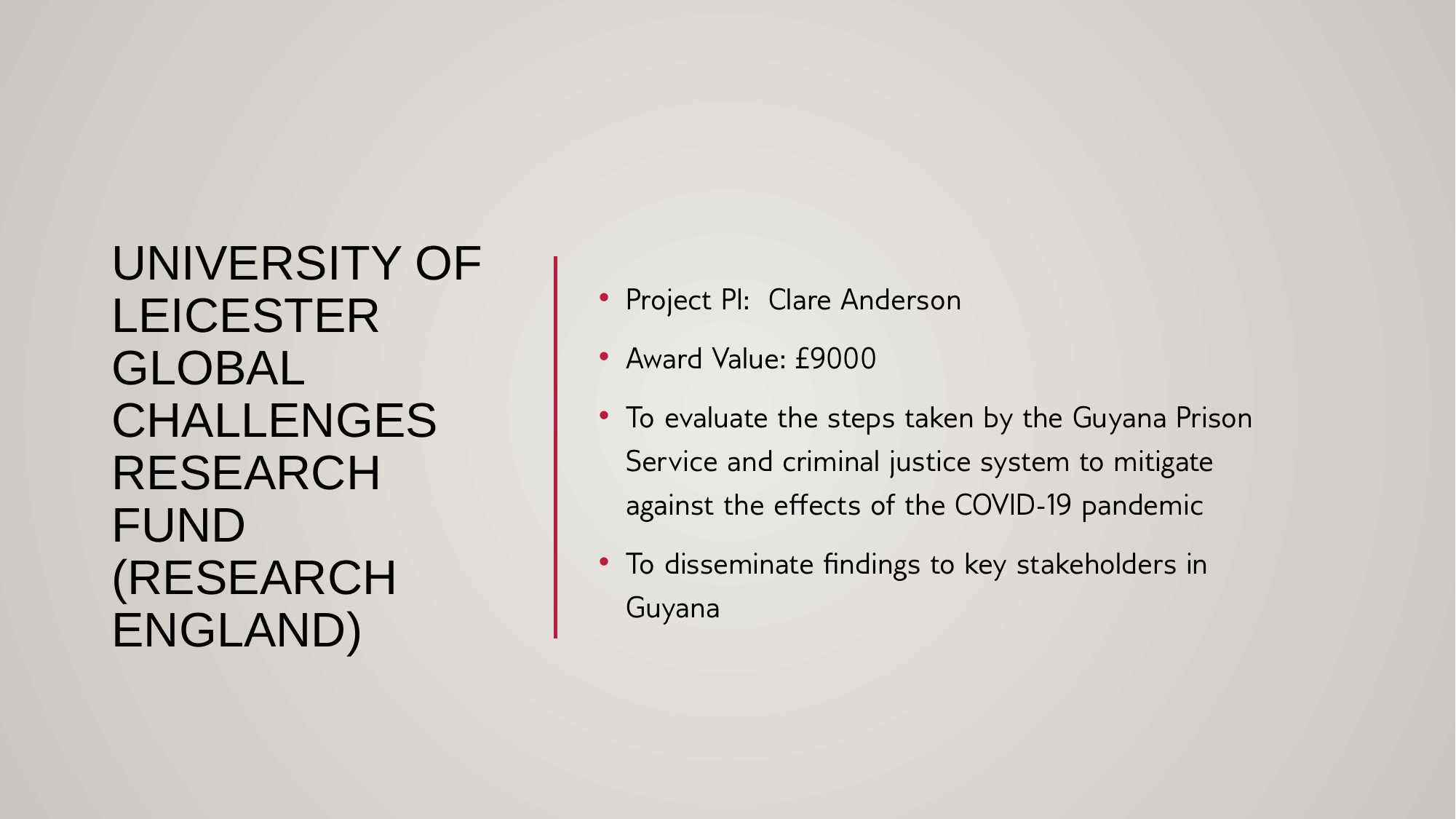

# University of Leicester global challenges research fund (research England)
Project PI:  Clare Anderson
Award Value: £9000
To evaluate the steps taken by the Guyana Prison Service and criminal justice system to mitigate against the effects of the COVID-19 pandemic
To disseminate findings to key stakeholders in Guyana